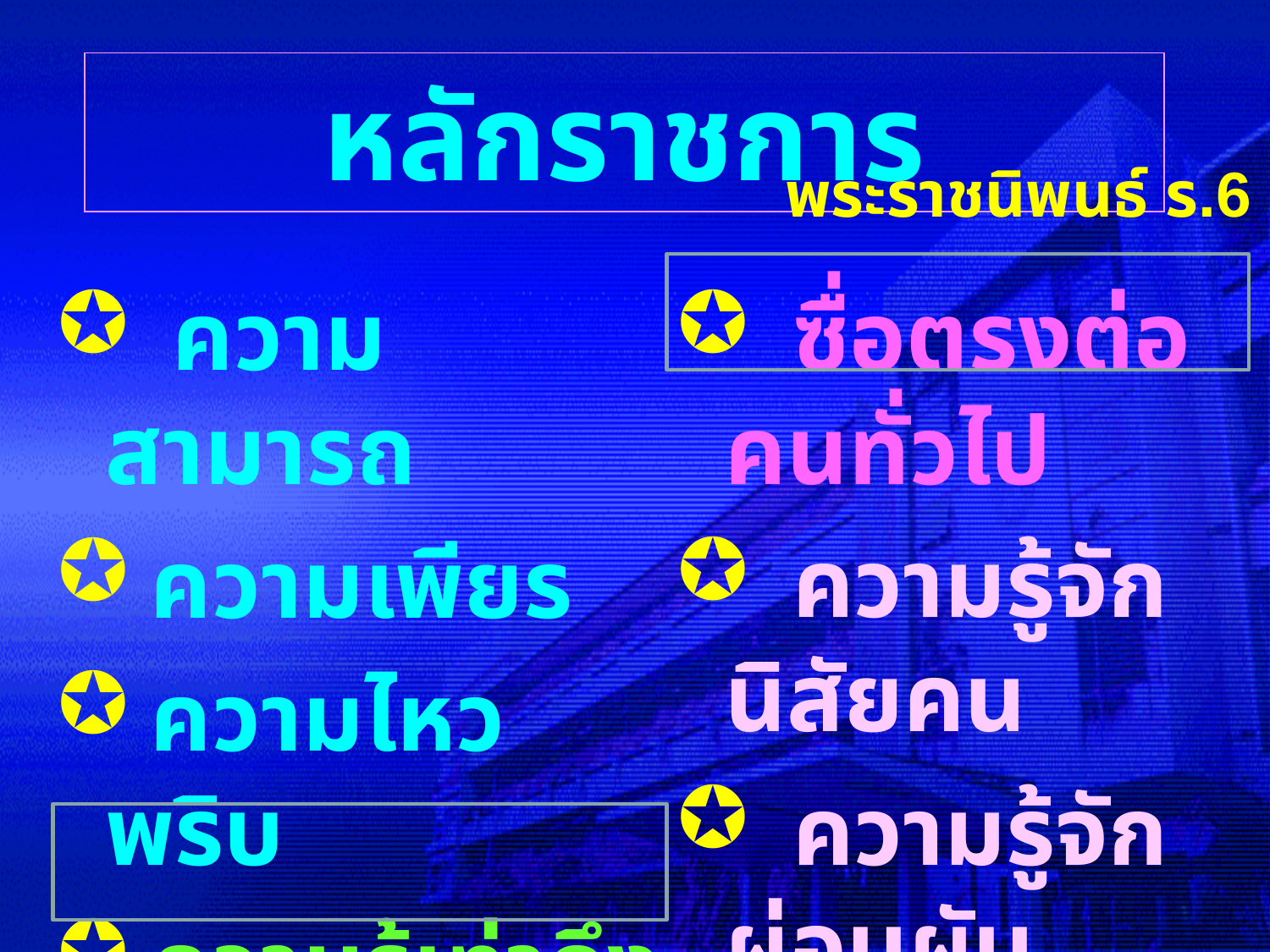

# หลักราชการ
พระราชนิพนธ์ ร.6

  ซื่อตรงต่อคนทั่วไป
  ความรู้จักนิสัยคน
  ความรู้จักผ่อนผัน
  ความมีหลักฐาน
  ความจงรักภักดี
  ความสามารถ
 ความเพียร
 ความไหวพริบ
 ความรู้เท่าถึงการณ์
 ความซื่อตรงต่อหน้าที่